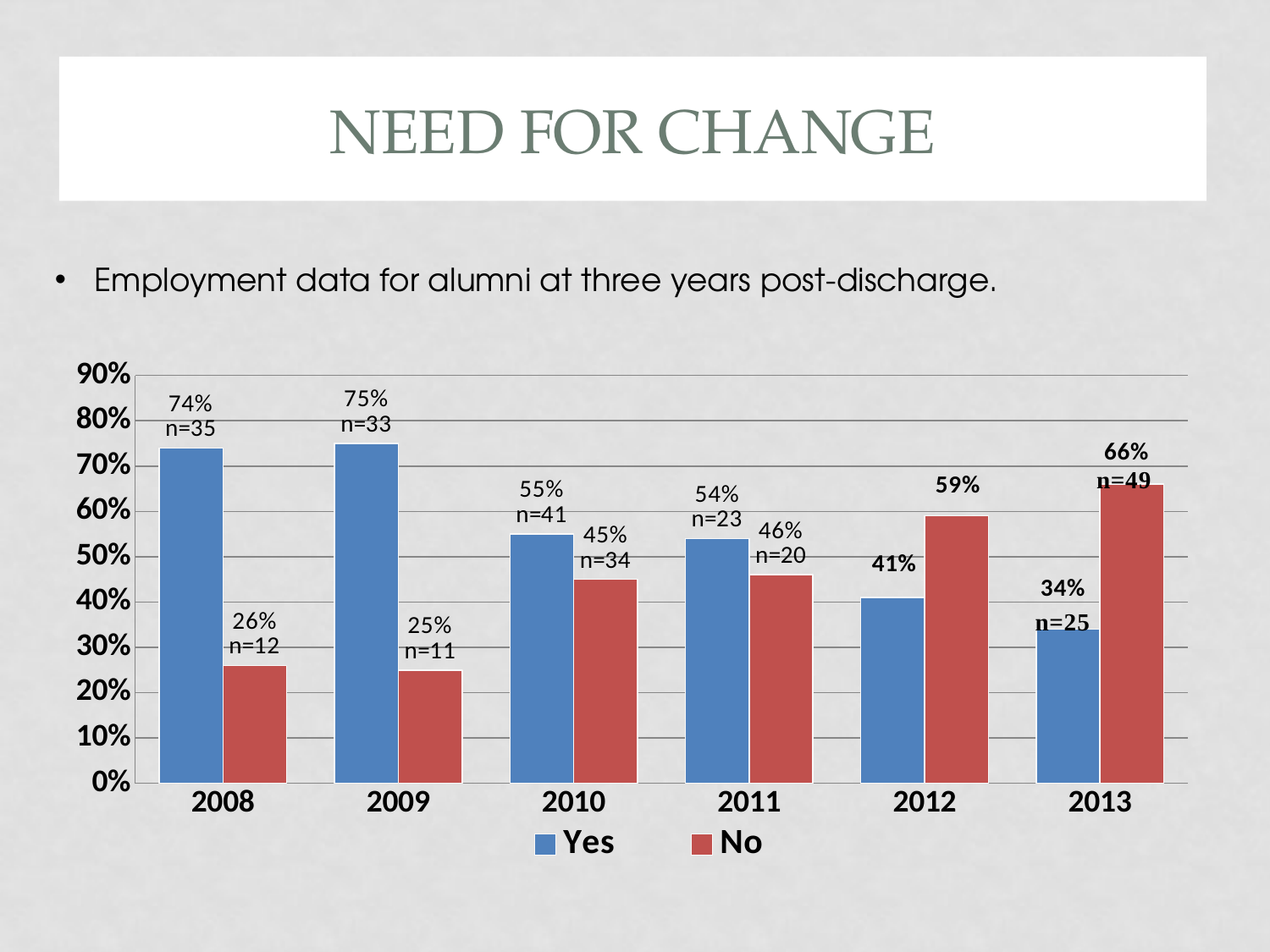

# Need For change
Employment data for alumni at three years post-discharge.

### Chart

| Category | Yes | No |
|---|---|---|
| 2008 | 0.74 | 0.26 |
| 2009 | 0.75 | 0.25 |
| 2010 | 0.55 | 0.45 |
| 2011 | 0.54 | 0.46 |
| 2012 | 0.41 | 0.59 |
| 2013 | 0.34 | 0.66 |